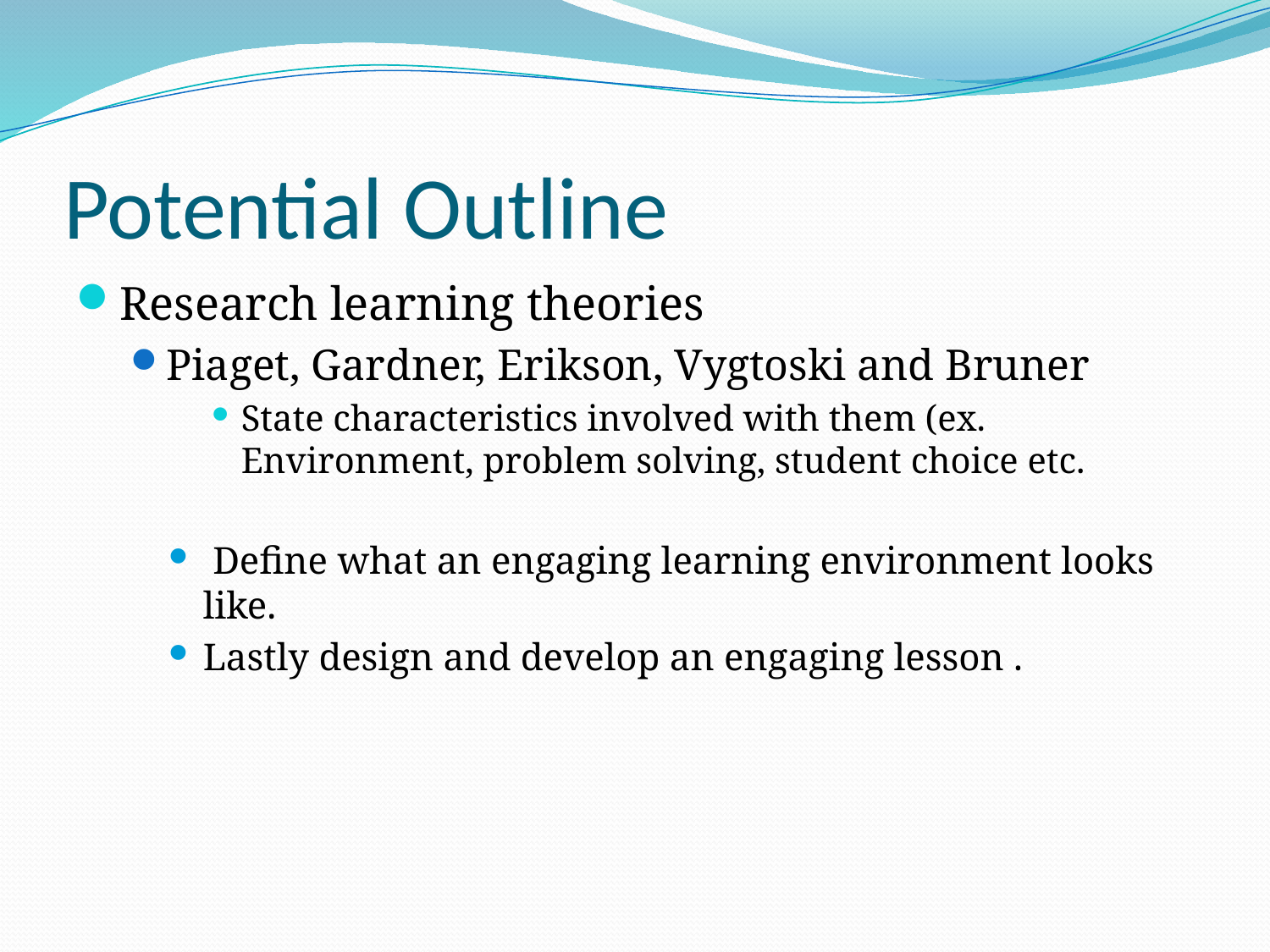

# Potential Outline
Research learning theories
Piaget, Gardner, Erikson, Vygtoski and Bruner
State characteristics involved with them (ex. Environment, problem solving, student choice etc.

 Define what an engaging learning environment looks like.
Lastly design and develop an engaging lesson .